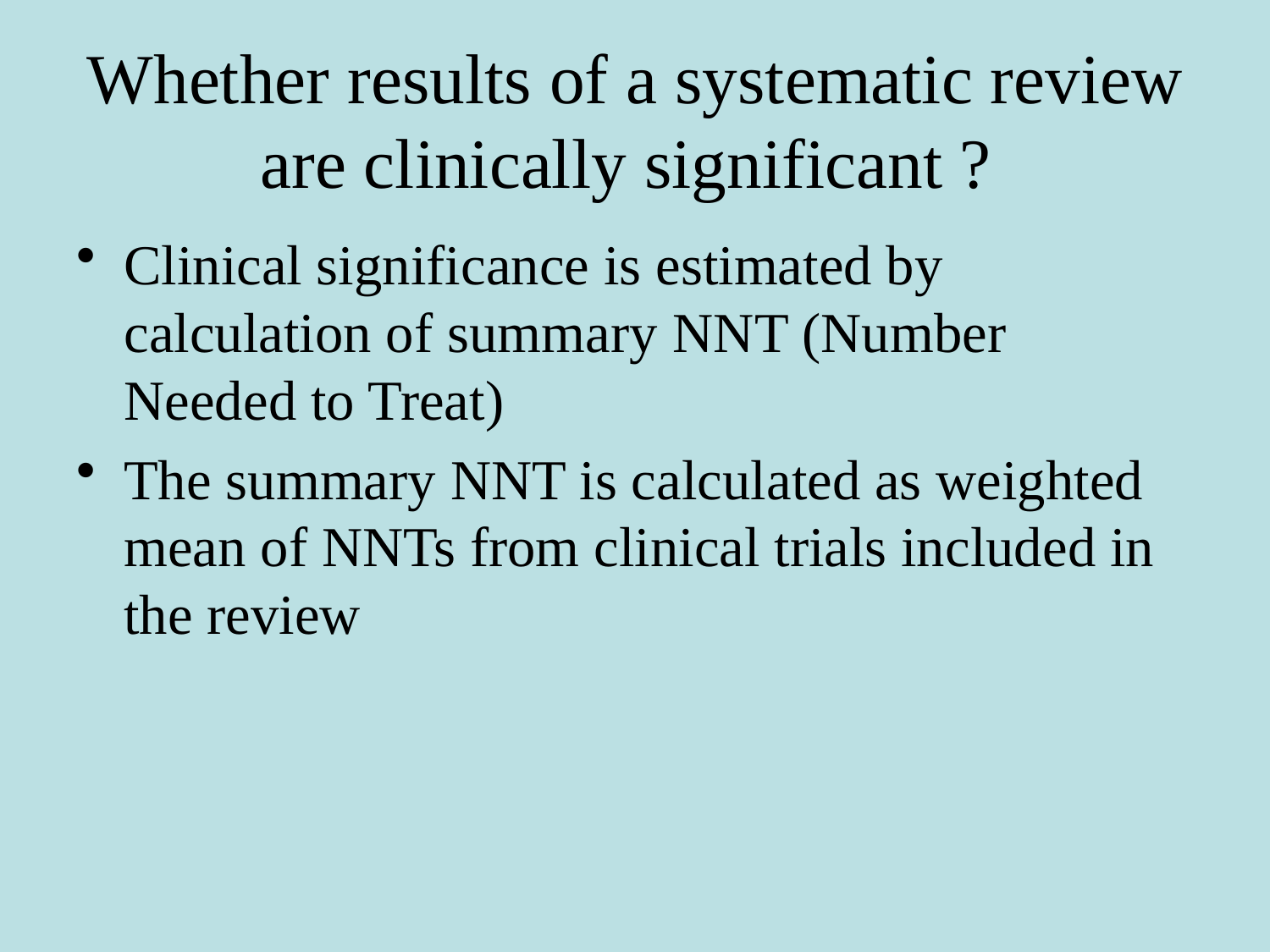

# Whether results of a systematic review are clinically significant ?
Clinical significance is estimated by calculation of summary NNT (Number Needed to Treat)
The summary NNT is calculated as weighted mean of NNTs from clinical trials included in the review